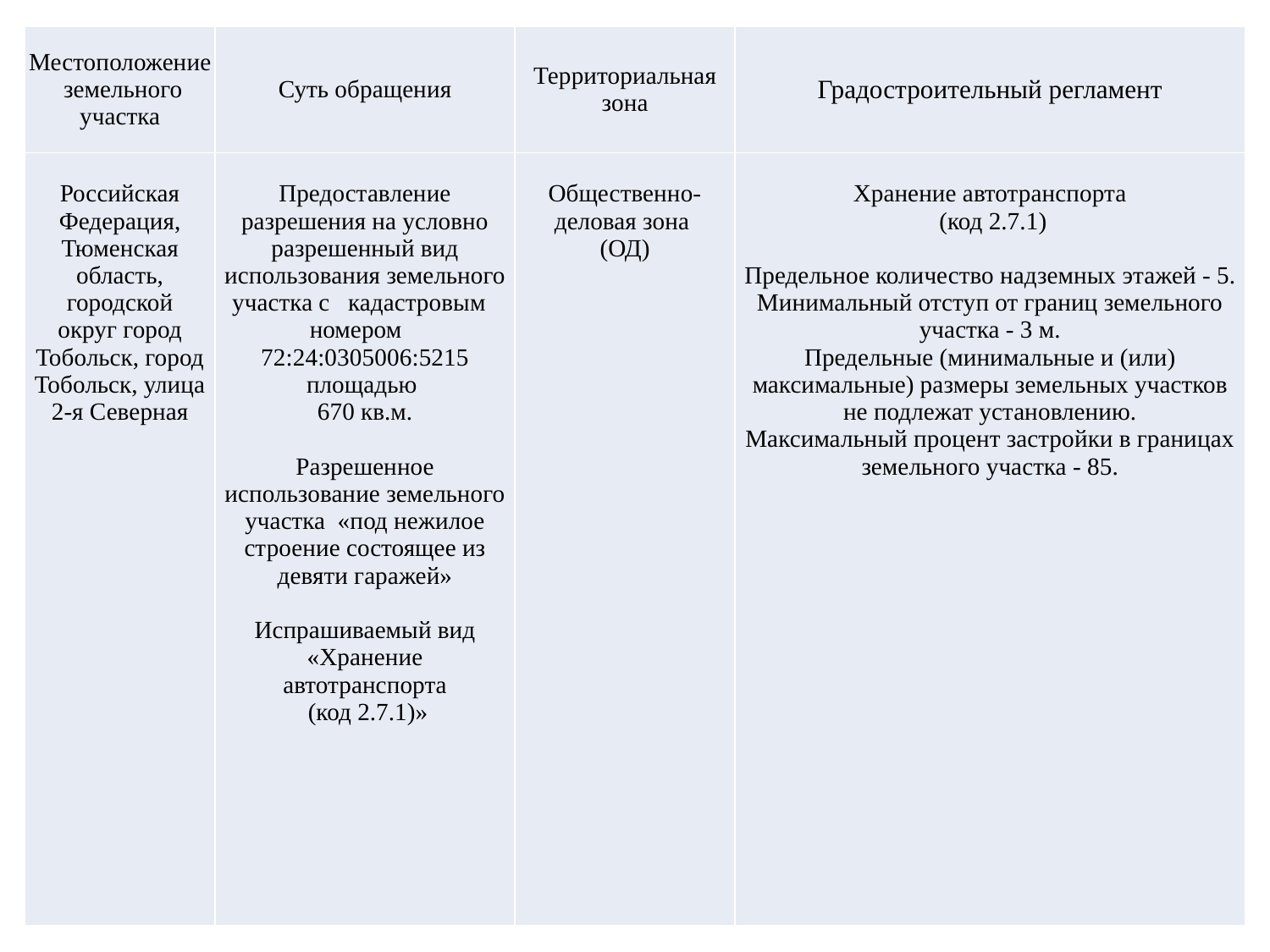

| Местоположение земельного участка | Суть обращения | Территориальная зона | Градостроительный регламент |
| --- | --- | --- | --- |
| Российская Федерация, Тюменская область, городской округ город Тобольск, город Тобольск, улица 2-я Северная | Предоставление разрешения на условно разрешенный вид использования земельного участка с кадастровым номером 72:24:0305006:5215 площадью 670 кв.м. Разрешенное использование земельного участка «под нежилое строение состоящее из девяти гаражей» Испрашиваемый вид «Хранение автотранспорта (код 2.7.1)» | Общественно-деловая зона (ОД) | Хранение автотранспорта (код 2.7.1) Предельное количество надземных этажей - 5. Минимальный отступ от границ земельного участка - 3 м. Предельные (минимальные и (или) максимальные) размеры земельных участков не подлежат установлению. Максимальный процент застройки в границах земельного участка - 85. |